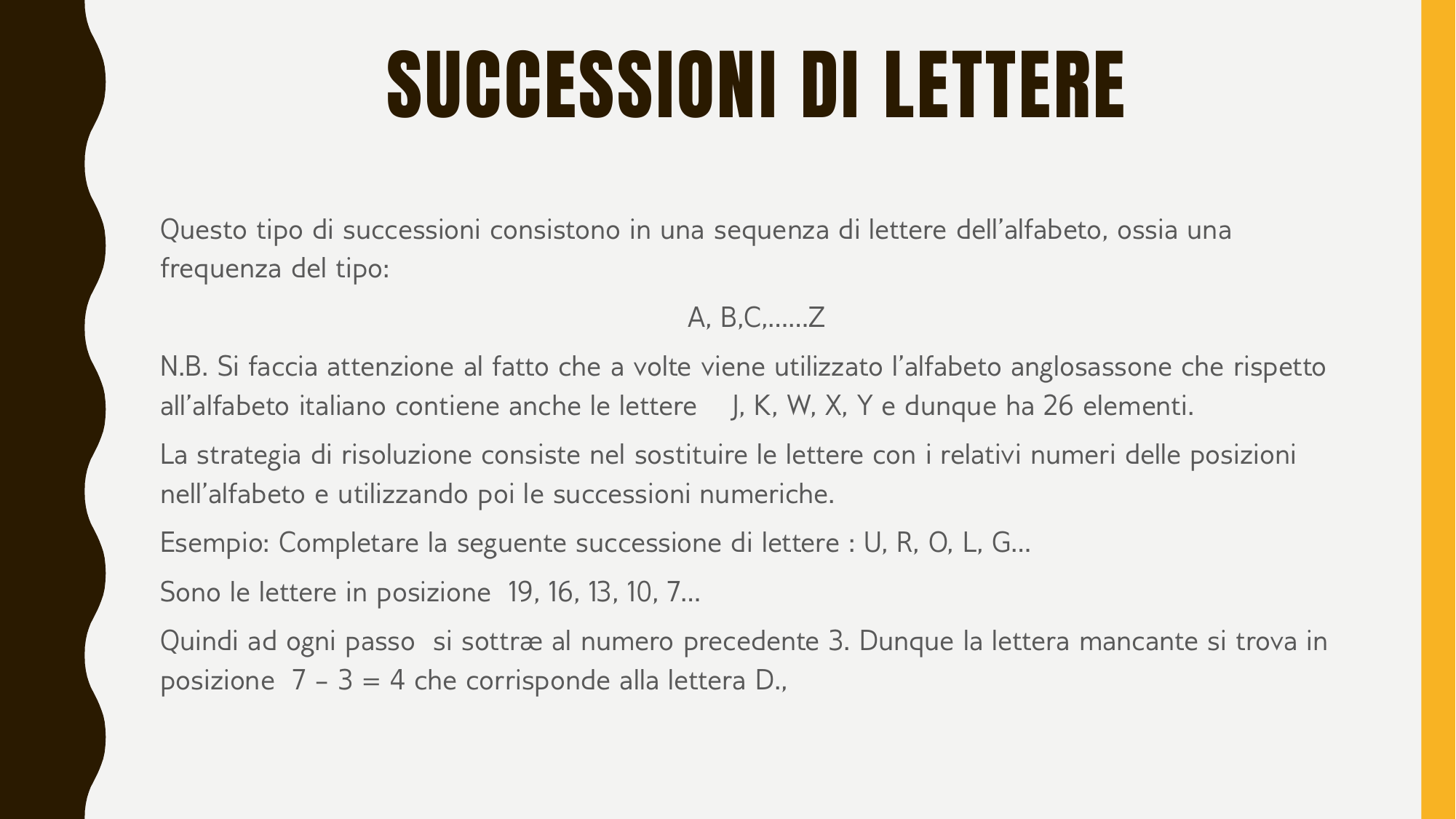

# Successioni di lettere
Questo tipo di successioni consistono in una sequenza di lettere dell’alfabeto, ossia una frequenza del tipo:
A, B,C,……Z
N.B. Si faccia attenzione al fatto che a volte viene utilizzato l’alfabeto anglosassone che rispetto all’alfabeto italiano contiene anche le lettere    J, K, W, X, Y e dunque ha 26 elementi.
La strategia di risoluzione consiste nel sostituire le lettere con i relativi numeri delle posizioni nell’alfabeto e utilizzando poi le successioni numeriche.
Esempio: Completare la seguente successione di lettere : U, R, O, L, G…
Sono le lettere in posizione  19, 16, 13, 10, 7…
Quindi ad ogni passo  si sottrae al numero precedente 3. Dunque la lettera mancante si trova in posizione  7 – 3 = 4 che corrisponde alla lettera D.,